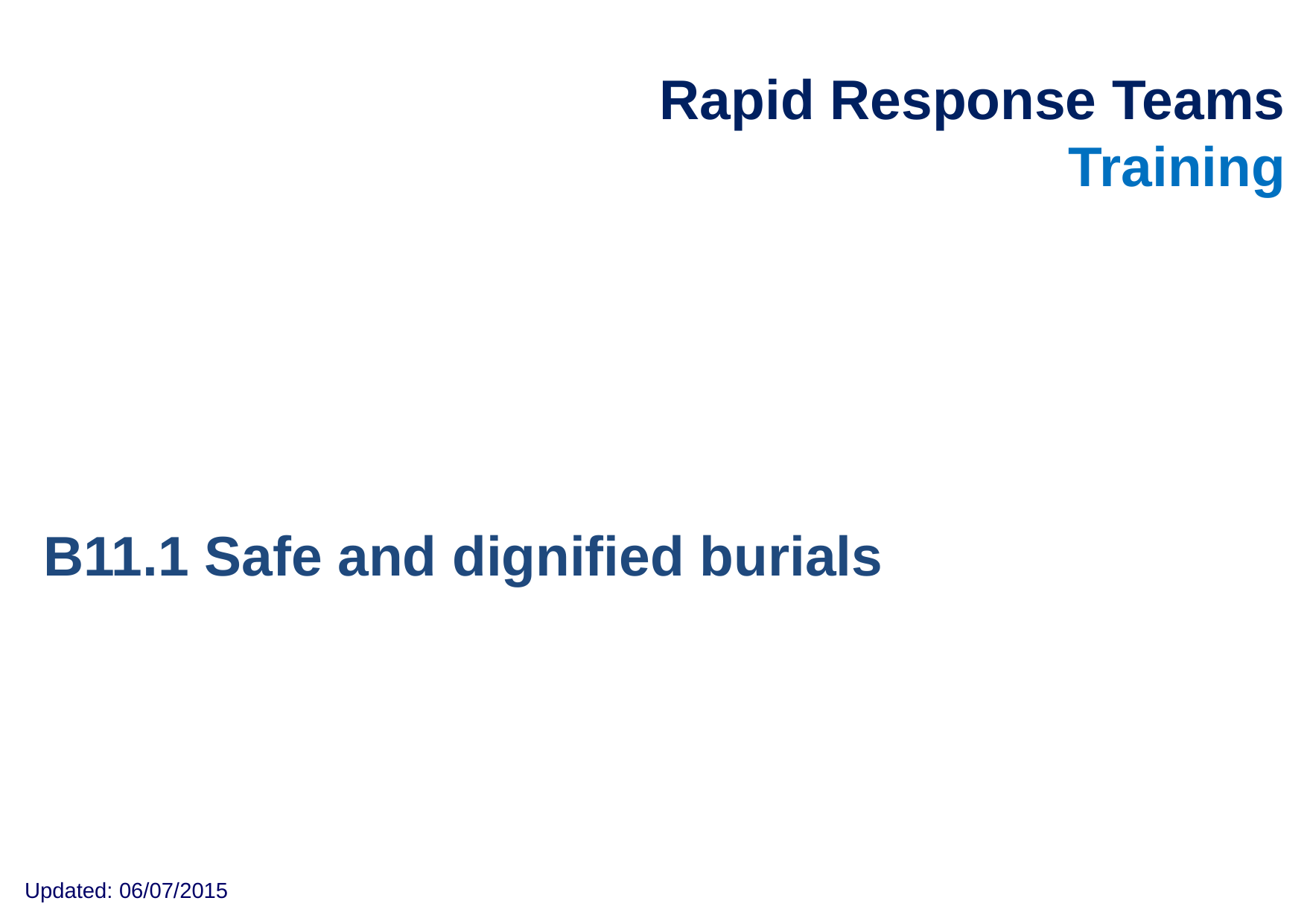

Rapid Response Teams Training
Go Training
B11.1 Safe and dignified burials
Updated: 06/07/2015